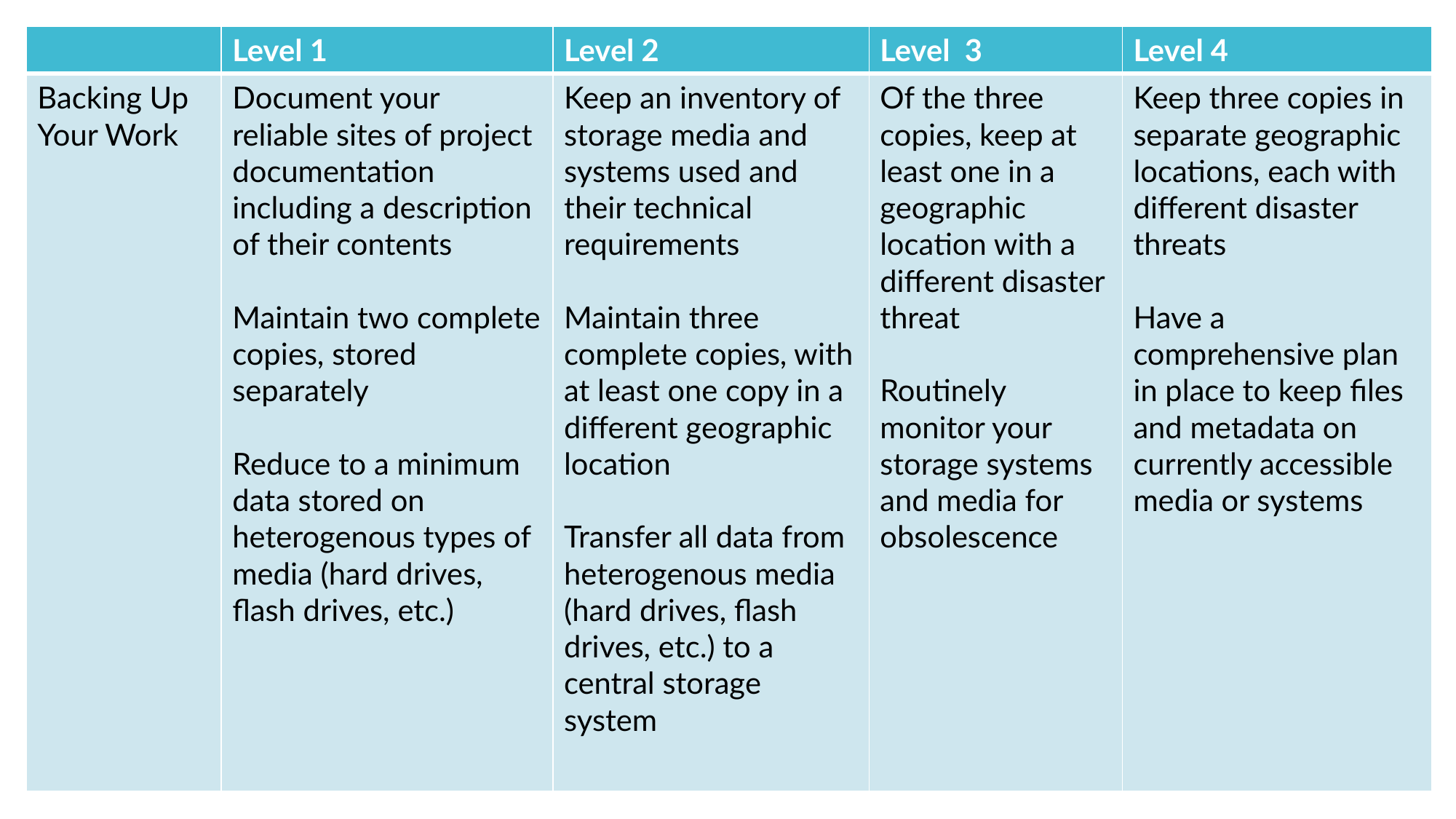

|  | Level 1 | Level 2 | Level  3 | Level 4 |
| --- | --- | --- | --- | --- |
| Backing Up Your Work | Document your reliable sites of project documentation including a description of their contents Maintain two complete copies, stored separately Reduce to a minimum data stored on heterogenous types of media (hard drives, flash drives, etc.) | Keep an inventory of storage media and systems used and their technical requirements Maintain three complete copies, with at least one copy in a different geographic location  Transfer all data from heterogenous media (hard drives, flash drives, etc.) to a central storage system | Of the three copies, keep at least one in a geographic location with a different disaster threat Routinely monitor your storage systems and media for obsolescence | Keep three copies in separate geographic locations, each with different disaster threats Have a comprehensive plan in place to keep files and metadata on currently accessible media or systems |